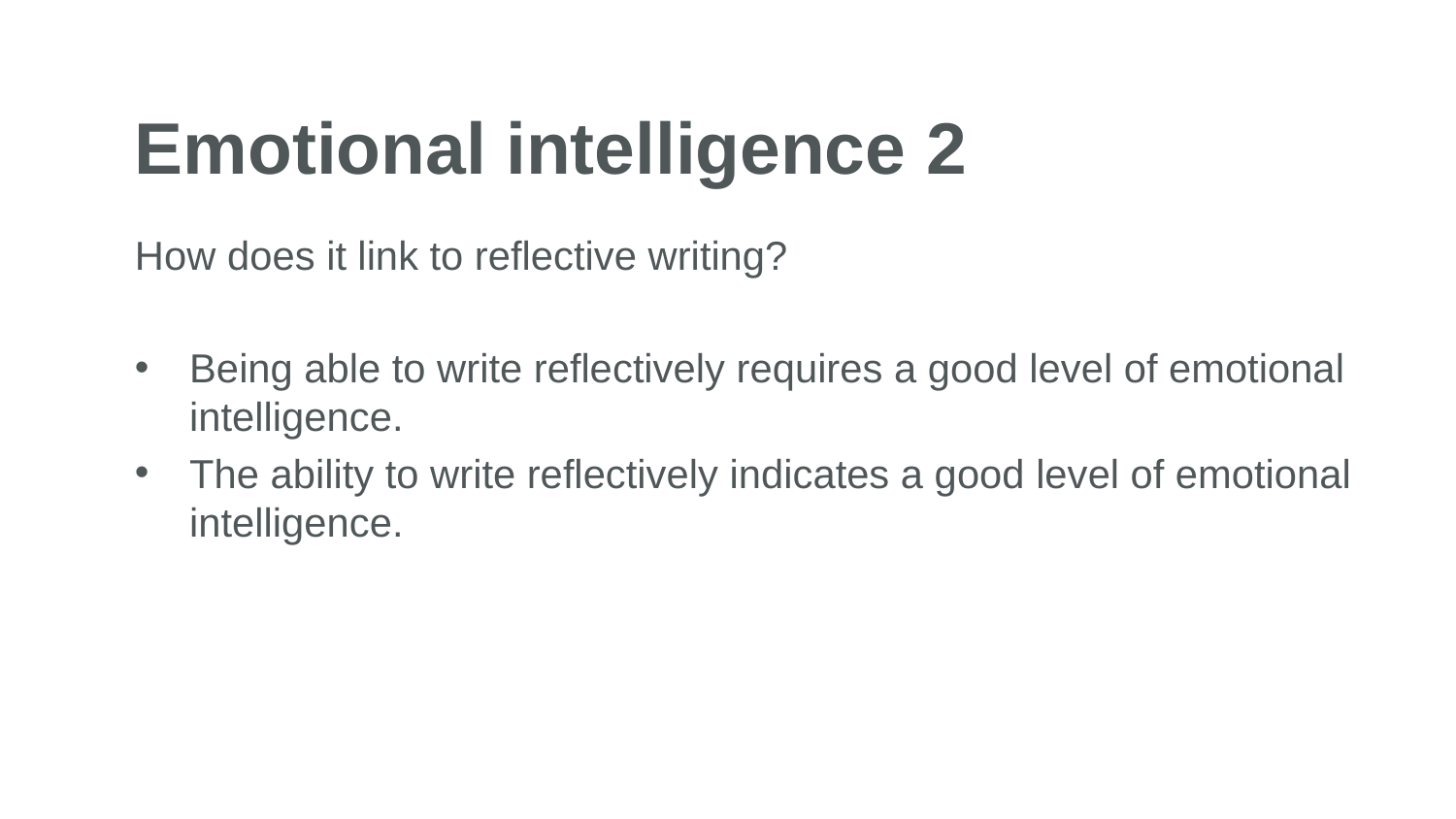

# Emotional intelligence 2
How does it link to reflective writing?

Being able to write reflectively requires a good level of emotional intelligence.
The ability to write reflectively indicates a good level of emotional intelligence.